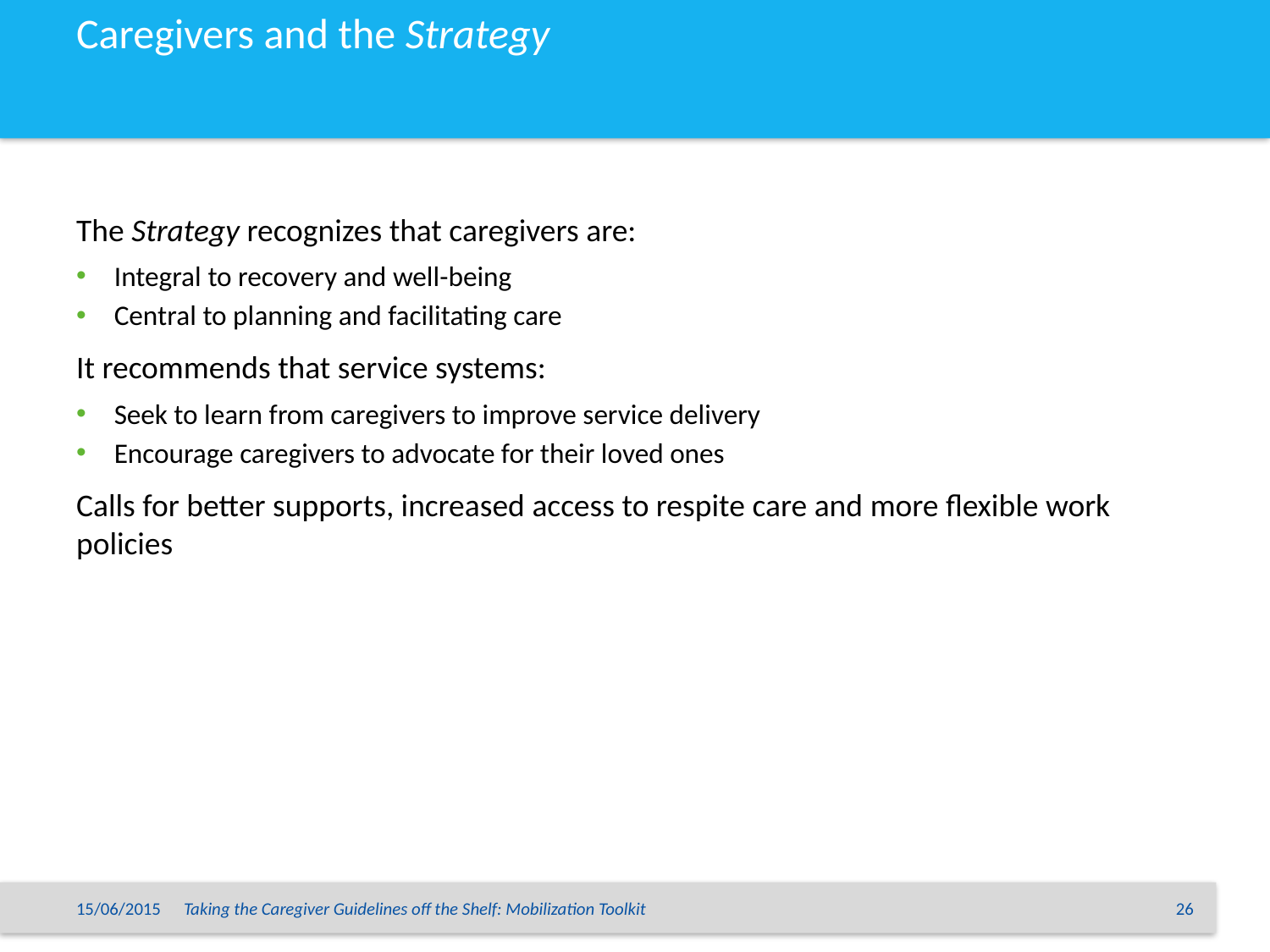

# Caregivers and the Strategy
The Strategy recognizes that caregivers are:
Integral to recovery and well-being
Central to planning and facilitating care
It recommends that service systems:
Seek to learn from caregivers to improve service delivery
Encourage caregivers to advocate for their loved ones
Calls for better supports, increased access to respite care and more flexible work policies
15/06/2015
Taking the Caregiver Guidelines off the Shelf: Mobilization Toolkit
26